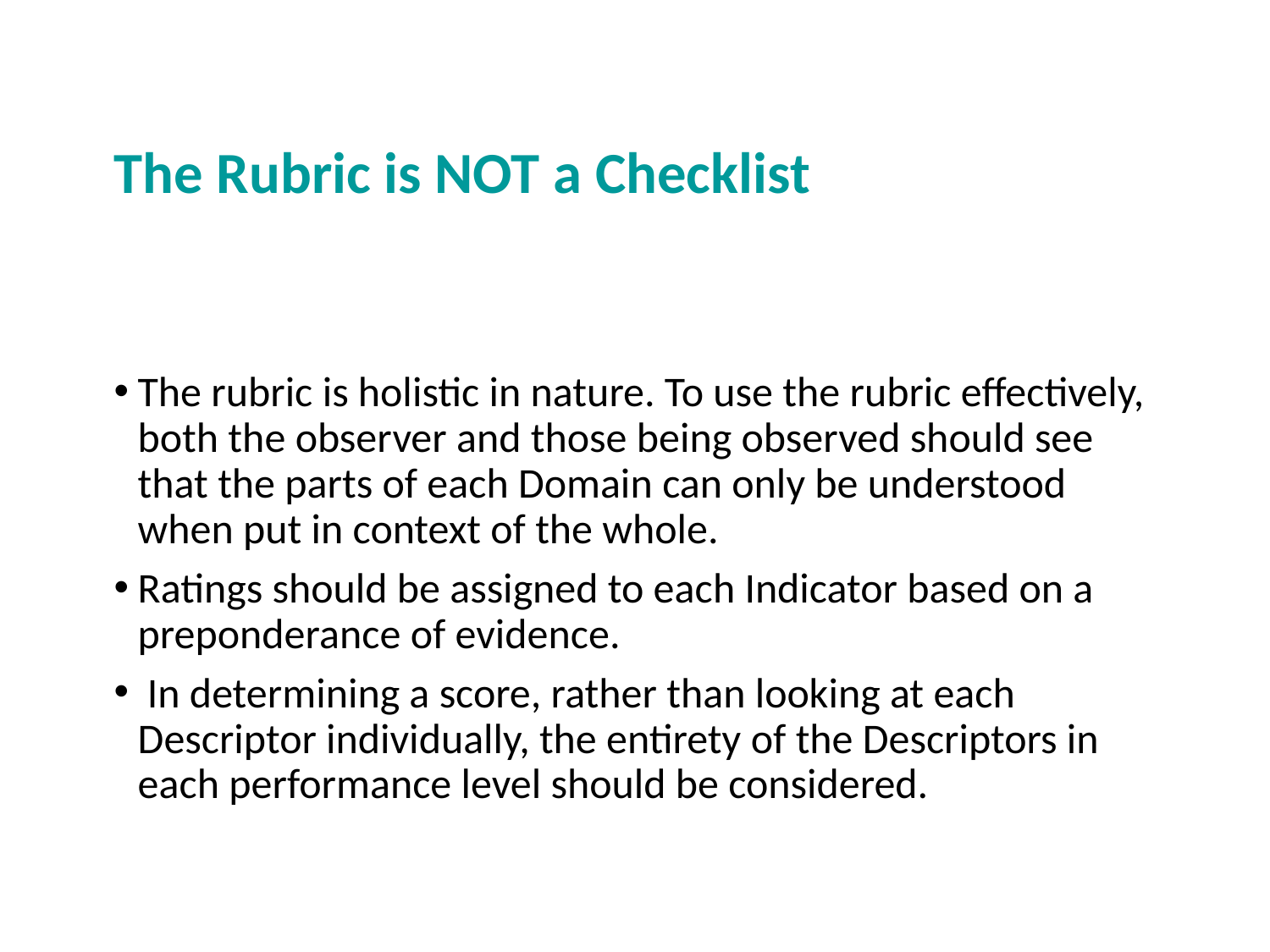

# The Rubric is NOT a Checklist

The rubric is holistic in nature. To use the rubric effectively, both the observer and those being observed should see that the parts of each Domain can only be understood when put in context of the whole.
Ratings should be assigned to each Indicator based on a preponderance of evidence.
 In determining a score, rather than looking at each Descriptor individually, the entirety of the Descriptors in each performance level should be considered.